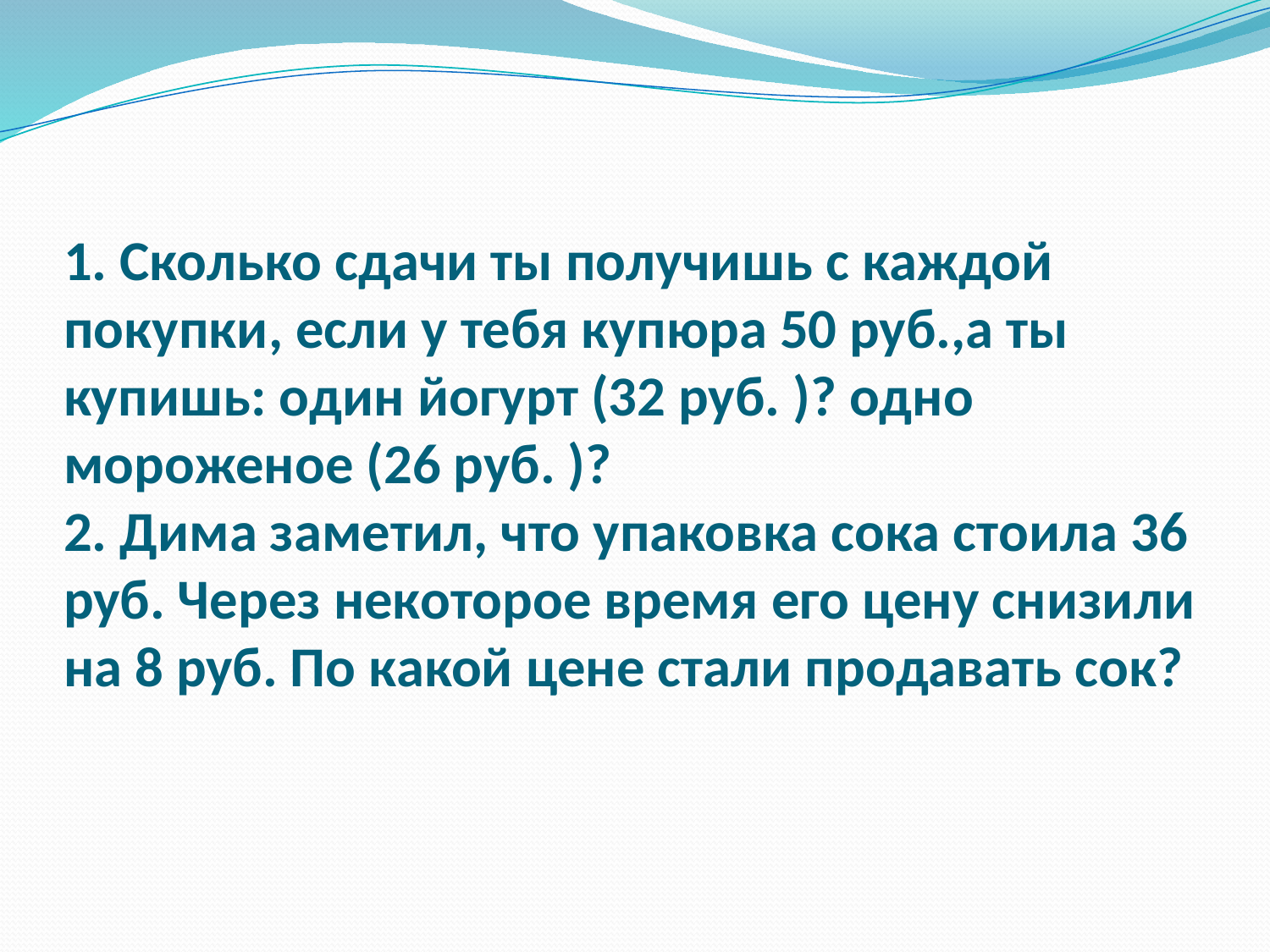

# 1. Сколько сдачи ты получишь с каждой покупки, если у тебя купюра 50 руб.,а ты купишь: один йогурт (32 руб. )? одно мороженое (26 руб. )? 2. Дима заметил, что упаковка сока стоила 36 руб. Через некоторое время его цену снизили на 8 руб. По какой цене стали продавать сок?